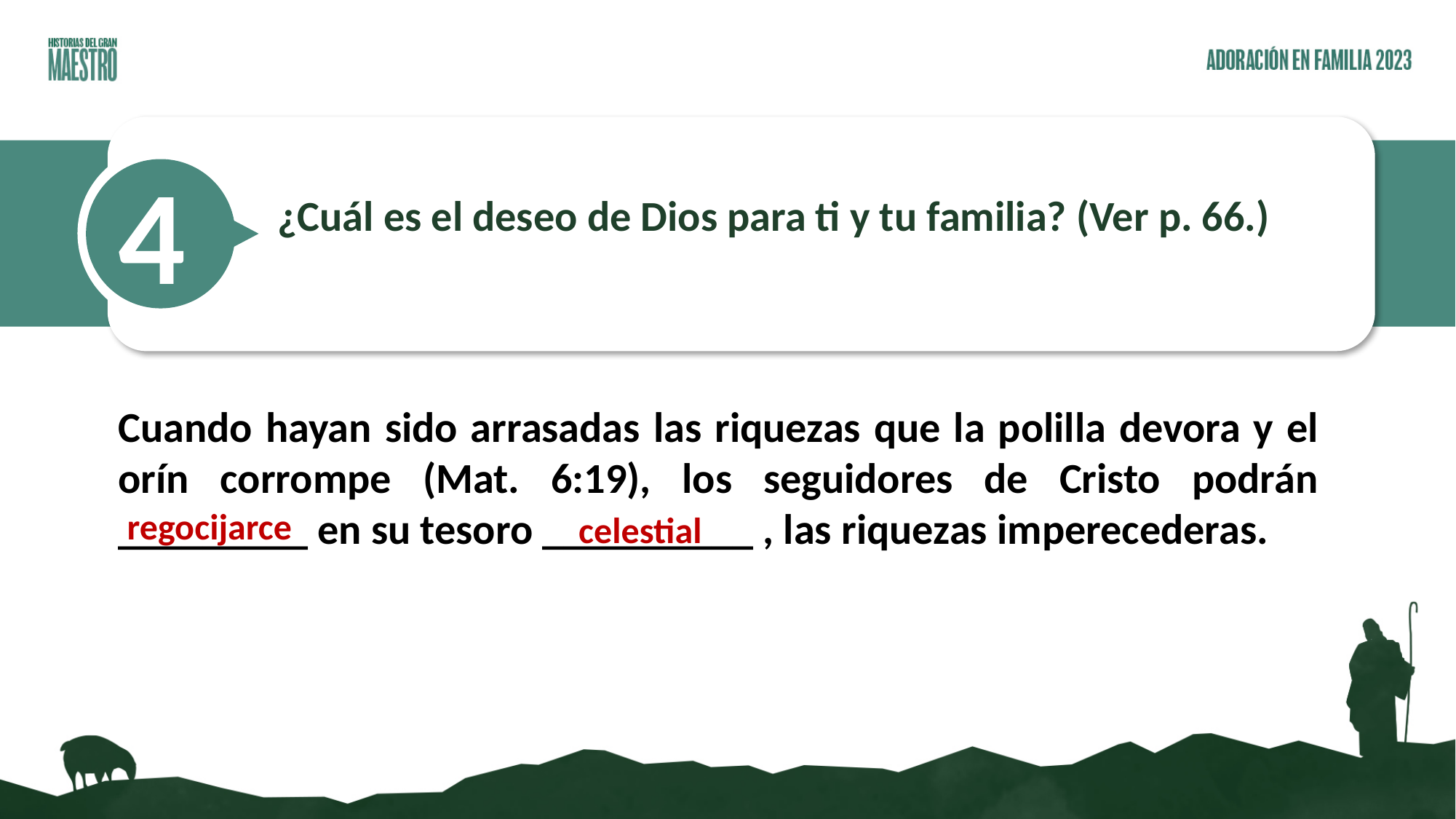

4
¿Cuál es el deseo de Dios para ti y tu familia? (Ver p. 66.)
Cuando hayan sido arrasadas las riquezas que la polilla devora y el orín corrompe (Mat. 6:19), los seguidores de Cristo podrán _________ en su tesoro __________ , las riquezas imperecederas.
regocijarce
celestial